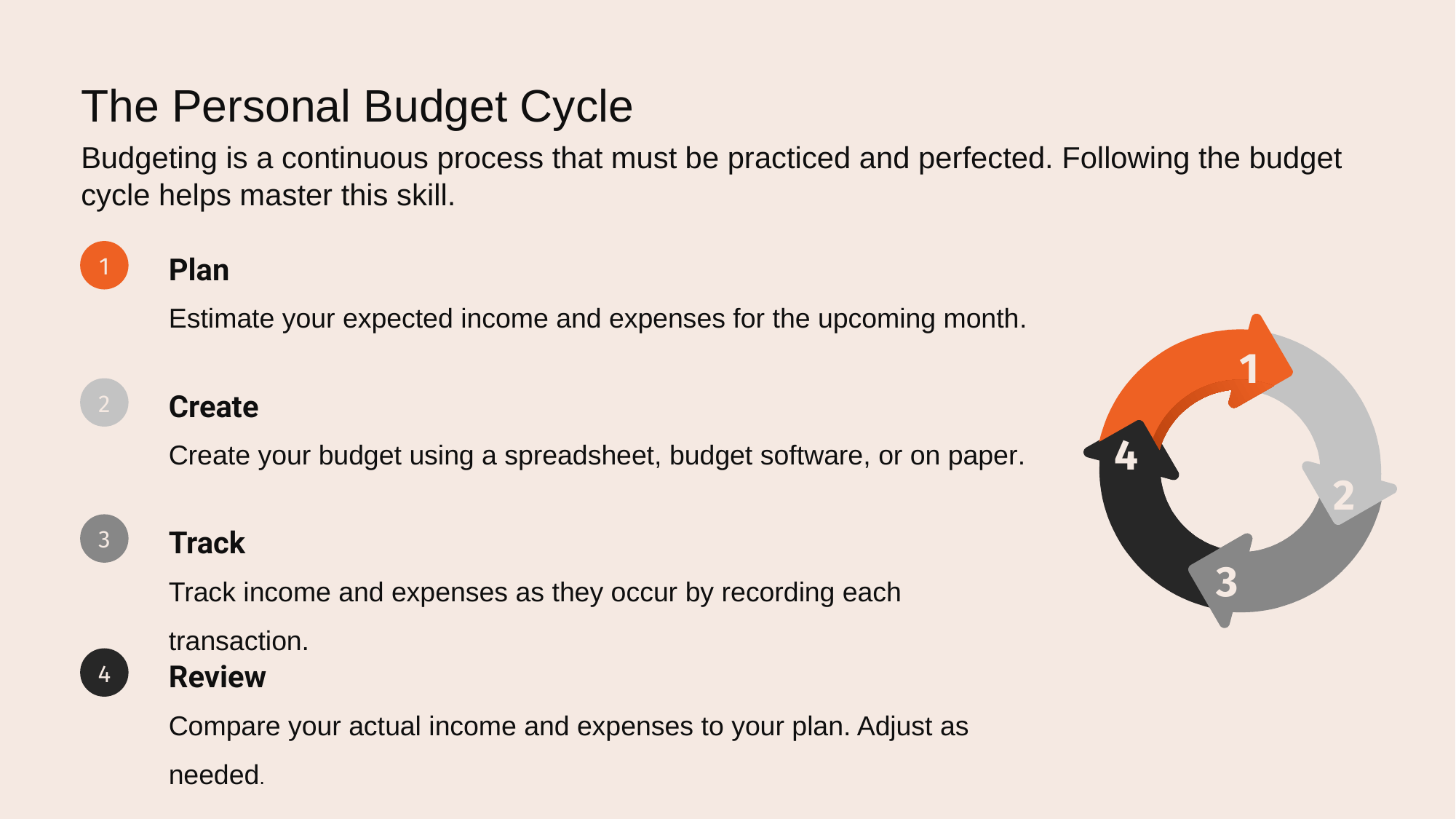

The Personal Budget Cycle
Budgeting is a continuous process that must be practiced and perfected. Following the budget cycle helps master this skill.
1
Plan
Estimate your expected income and expenses for the upcoming month.

1
2
Create
Create your budget using a spreadsheet, budget software, or on paper.

4
2

3
Track
Track income and expenses as they occur by recording each transaction.
3
4
Review
Compare your actual income and expenses to your plan. Adjust as needed.